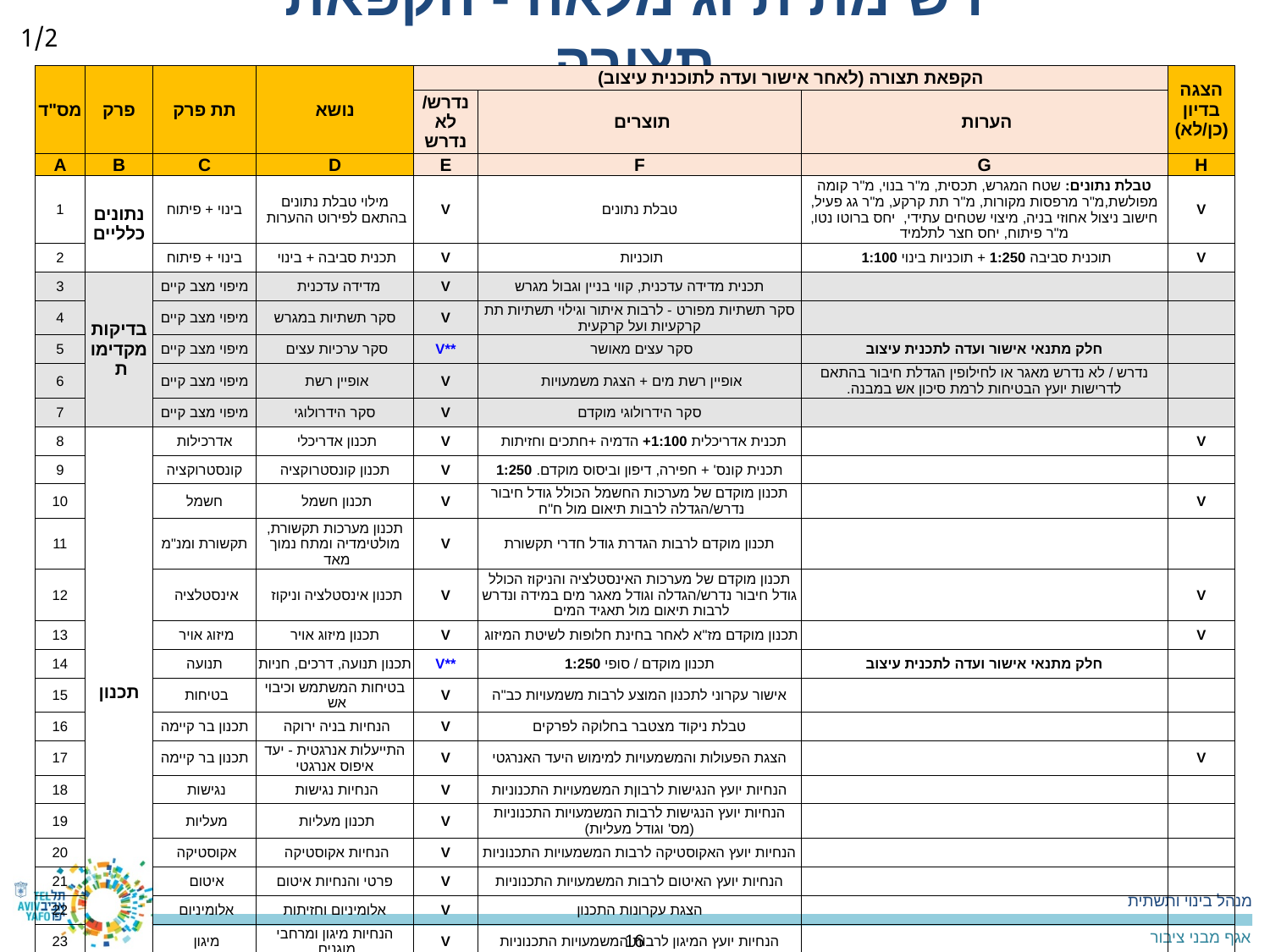

רשימת תיוג מלאה - הקפאת תצורה
1/2
| מס"ד | פרק | תת פרק | נושא | הקפאת תצורה (לאחר אישור ועדה לתוכנית עיצוב) |  |  | הצגה בדיון (כן/לא) |
| --- | --- | --- | --- | --- | --- | --- | --- |
|  |  |  |  | נדרש/לא נדרש | תוצרים | הערות |  |
| A | B | C | D | E | F | G | H |
| 1 | נתונים כלליים | בינוי + פיתוח | מילוי טבלת נתונים בהתאם לפירוט ההערות | V | טבלת נתונים | טבלת נתונים: שטח המגרש, תכסית, מ"ר בנוי, מ"ר קומה מפולשת,מ"ר מרפסות מקורות, מ"ר תת קרקע, מ"ר גג פעיל, חישוב ניצול אחוזי בניה, מיצוי שטחים עתידי, יחס ברוטו נטו, מ"ר פיתוח, יחס חצר לתלמיד | V |
| 2 |  | בינוי + פיתוח | תכנית סביבה + בינוי | V | תוכניות | תוכנית סביבה 1:250 + תוכניות בינוי 1:100 | V |
| 3 | בדיקות מקדימות | מיפוי מצב קיים | מדידה עדכנית | V | תכנית מדידה עדכנית, קווי בניין וגבול מגרש |  |  |
| 4 |  | מיפוי מצב קיים | סקר תשתיות במגרש | V | סקר תשתיות מפורט - לרבות איתור וגילוי תשתיות תת קרקעיות ועל קרקעית |  |  |
| 5 |  | מיפוי מצב קיים | סקר ערכיות עצים | V\*\* | סקר עצים מאושר | חלק מתנאי אישור ועדה לתכנית עיצוב |  |
| 6 |  | מיפוי מצב קיים | אופיין רשת | V | אופיין רשת מים + הצגת משמעויות | נדרש / לא נדרש מאגר או לחילופין הגדלת חיבור בהתאם לדרישות יועץ הבטיחות לרמת סיכון אש במבנה. |  |
| 7 |  | מיפוי מצב קיים | סקר הידרולוגי | V | סקר הידרולוגי מוקדם |  |  |
| 8 | תכנון | אדרכילות | תכנון אדריכלי | V | תכנית אדריכלית 1:100+ הדמיה +חתכים וחזיתות |  | V |
| 9 |  | קונסטרוקציה | תכנון קונסטרוקציה | V | תכנית קונס' + חפירה, דיפון וביסוס מוקדם. 1:250 |  |  |
| 10 |  | חשמל | תכנון חשמל | V | תכנון מוקדם של מערכות החשמל הכולל גודל חיבור נדרש/הגדלה לרבות תיאום מול ח"ח |  | V |
| 11 |  | תקשורת ומנ"מ | תכנון מערכות תקשורת, מולטימדיה ומתח נמוך מאד | V | תכנון מוקדם לרבות הגדרת גודל חדרי תקשורת |  |  |
| 12 |  | אינסטלציה | תכנון אינסטלציה וניקוז | V | תכנון מוקדם של מערכות האינסטלציה והניקוז הכולל גודל חיבור נדרש/הגדלה וגודל מאגר מים במידה ונדרש לרבות תיאום מול תאגיד המים |  | V |
| 13 |  | מיזוג אויר | תכנון מיזוג אויר | V | תכנון מוקדם מז"א לאחר בחינת חלופות לשיטת המיזוג |  | V |
| 14 |  | תנועה | תכנון תנועה, דרכים, חניות | V\*\* | תכנון מוקדם / סופי 1:250 | חלק מתנאי אישור ועדה לתכנית עיצוב |  |
| 15 |  | בטיחות | בטיחות המשתמש וכיבוי אש | V | אישור עקרוני לתכנון המוצע לרבות משמעויות כב"ה |  |  |
| 16 |  | תכנון בר קיימה | הנחיות בניה ירוקה | V | טבלת ניקוד מצטבר בחלוקה לפרקים |  |  |
| 17 |  | תכנון בר קיימה | התייעלות אנרגטית - יעד איפוס אנרגטי | V | הצגת הפעולות והמשמעויות למימוש היעד האנרגטי |  | V |
| 18 |  | נגישות | הנחיות נגישות | V | הנחיות יועץ הנגישות לרבוןת המשמעויות התכנוניות |  |  |
| 19 |  | מעליות | תכנון מעליות | V | הנחיות יועץ הנגישות לרבות המשמעויות התכנוניות (מס' וגודל מעליות) |  |  |
| 20 |  | אקוסטיקה | הנחיות אקוסטיקה | V | הנחיות יועץ האקוסטיקה לרבות המשמעויות התכנוניות |  |  |
| 21 |  | איטום | פרטי והנחיות איטום | V | הנחיות יועץ האיטום לרבות המשמעויות התכנוניות |  |  |
| 22 |  | אלומיניום | אלומיניום וחזיתות | V | הצגת עקרונות התכנון |  |  |
| 23 |  | מיגון | הנחיות מיגון ומרחבי מוגנים | V | הנחיות יועץ המיגון לרבות המשמעויות התכנוניות |  |  |